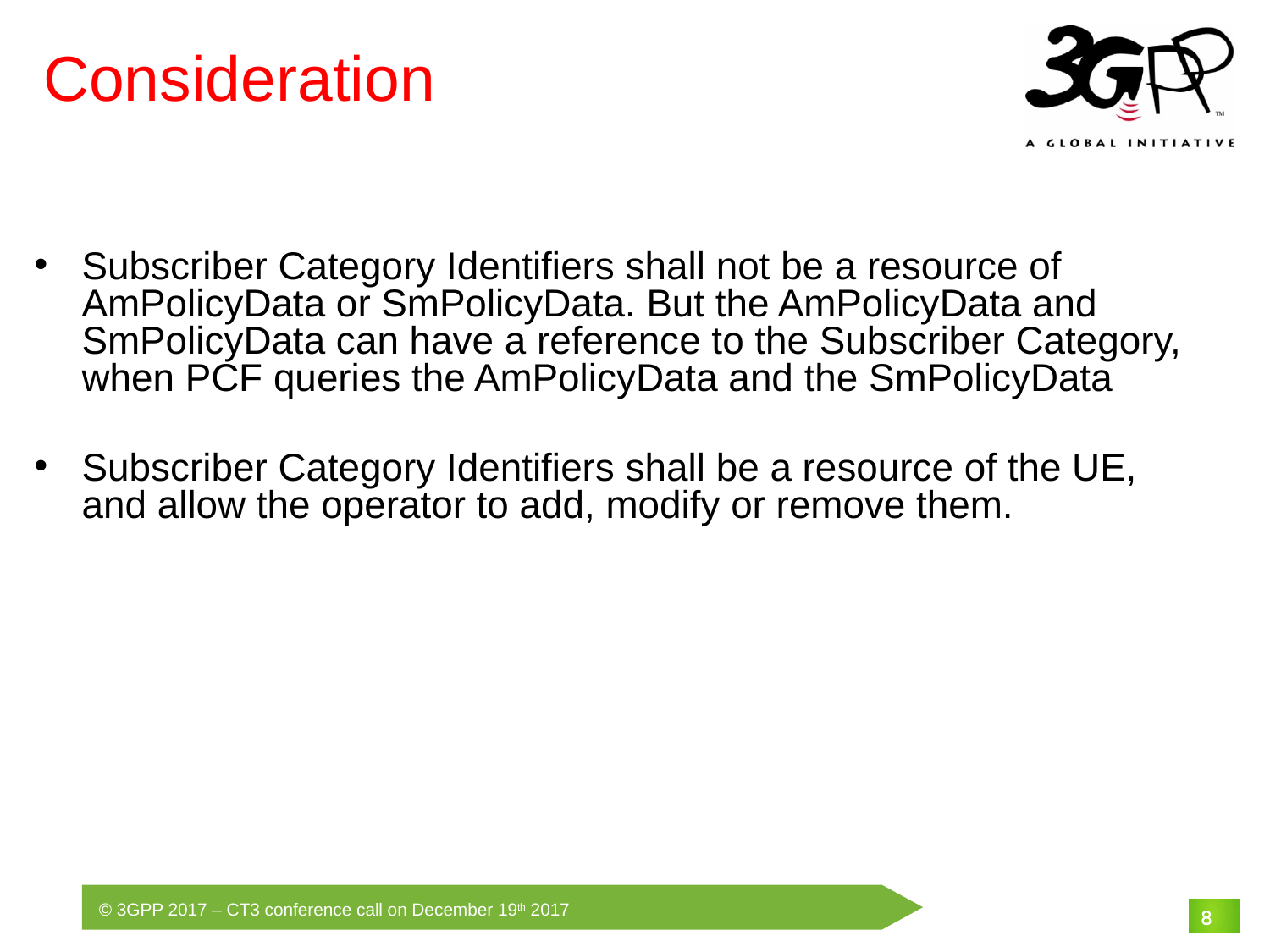

# Consideration

Subscriber Category Identifiers shall not be a resource of AmPolicyData or SmPolicyData. But the AmPolicyData and SmPolicyData can have a reference to the Subscriber Category, when PCF queries the AmPolicyData and the SmPolicyData

Subscriber Category Identifiers shall be a resource of the UE, and allow the operator to add, modify or remove them.

8
8